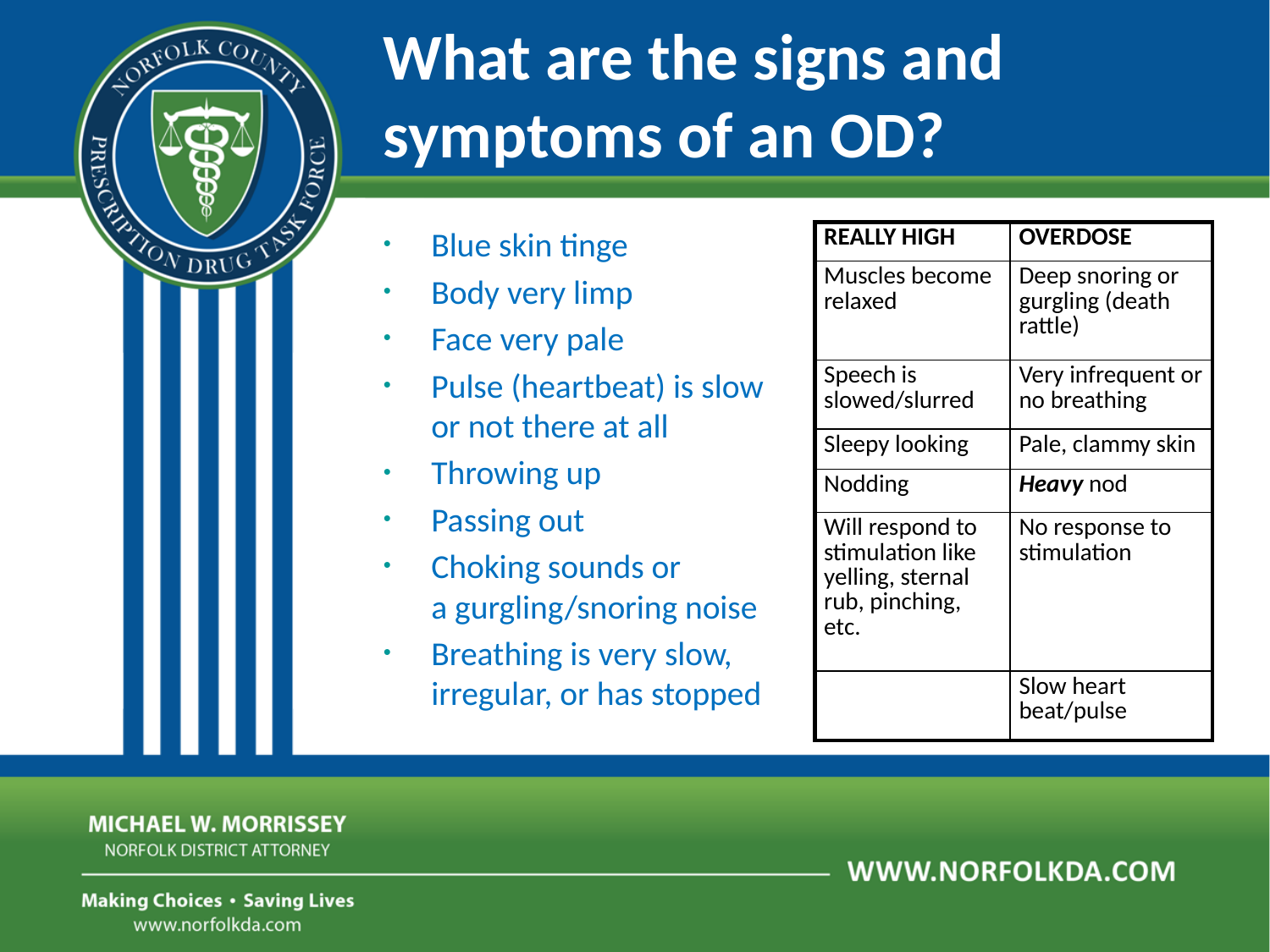

What are the signs and
symptoms of an OD?
Blue skin tinge
Body very limp
Face very pale
Pulse (heartbeat) is slow
or not there at all
Throwing up
Passing out
Choking sounds or
a gurgling/snoring noise
Breathing is very slow,
irregular, or has stopped

| REALLY HIGH | OVERDOSE |
| --- | --- |
| Muscles become relaxed | Deep snoring or gurgling (death rattle) |
| Speech is slowed/slurred | Very infrequent or no breathing |
| Sleepy looking | Pale, clammy skin |
| Nodding | Heavy nod |
| Will respond to stimulation like yelling, sternal rub, pinching, etc. | No response to stimulation |
|  | Slow heart beat/pulse |